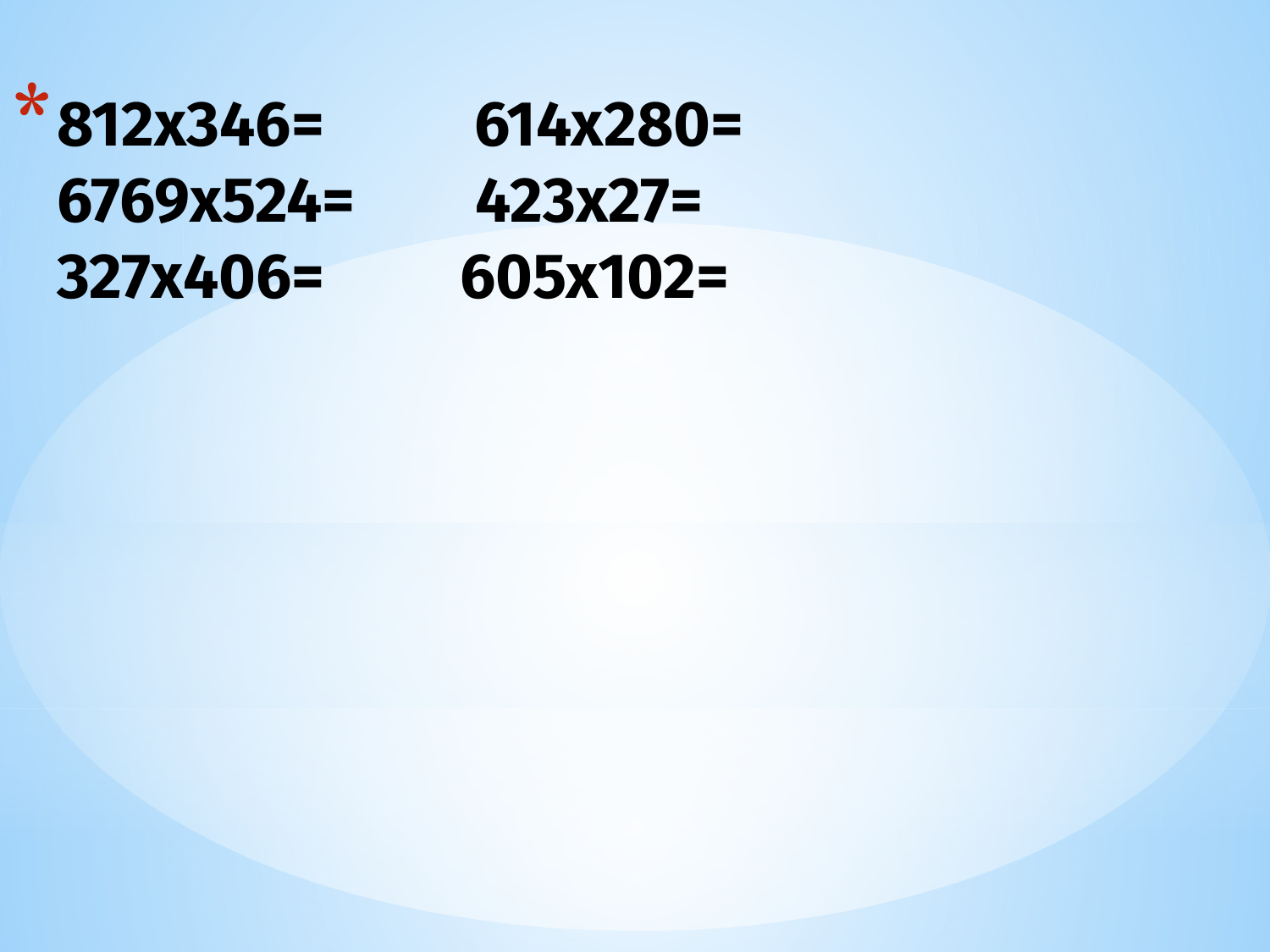

# 812х346=          614х280= 6769х524=        423х27= 327х406=         605х102=